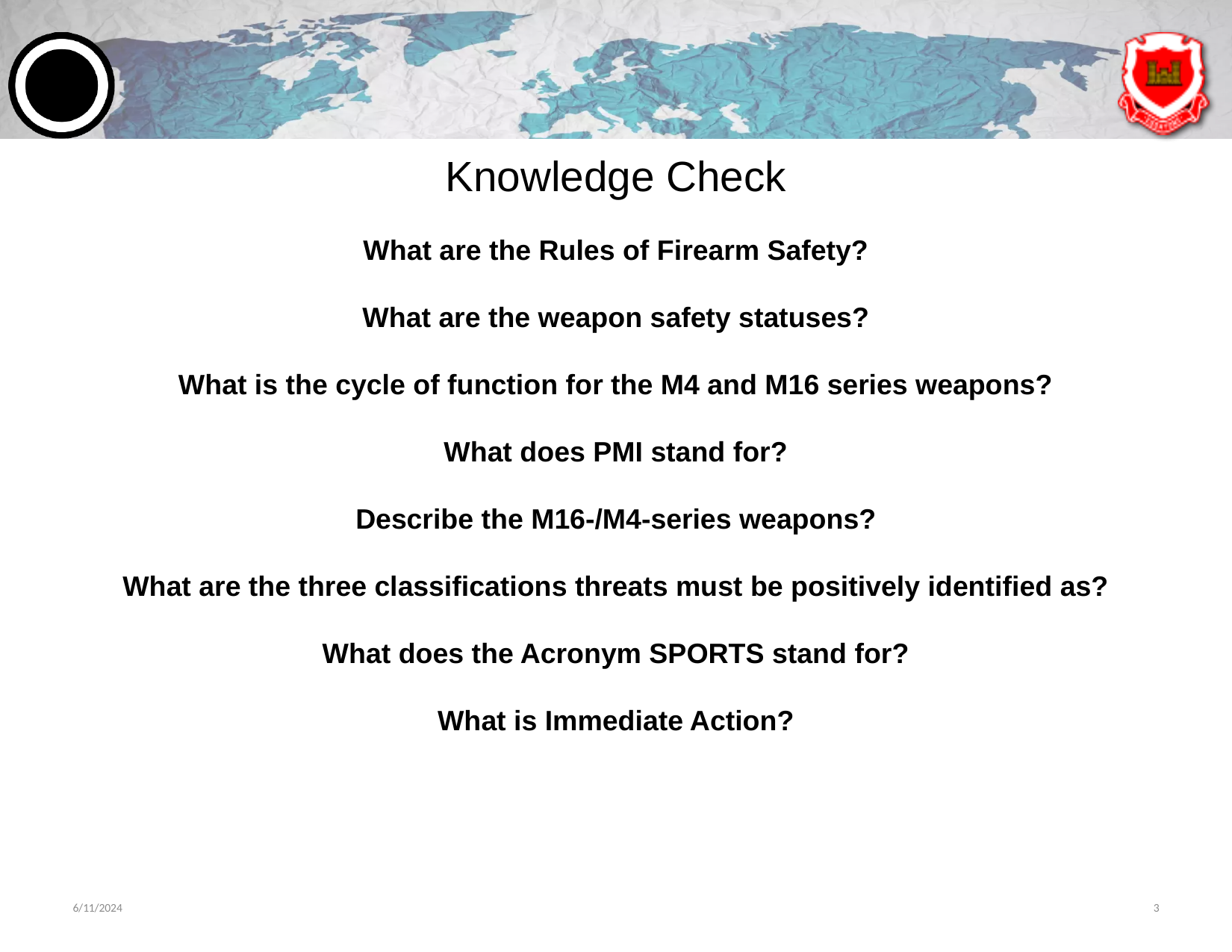

# Knowledge Check
What are the Rules of Firearm Safety?

What are the weapon safety statuses?

What is the cycle of function for the M4 and M16 series weapons?

What does PMI stand for?

Describe the M16-/M4-series weapons?

What are the three classifications threats must be positively identified as?

What does the Acronym SPORTS stand for?

What is Immediate Action?
6/11/2024
3